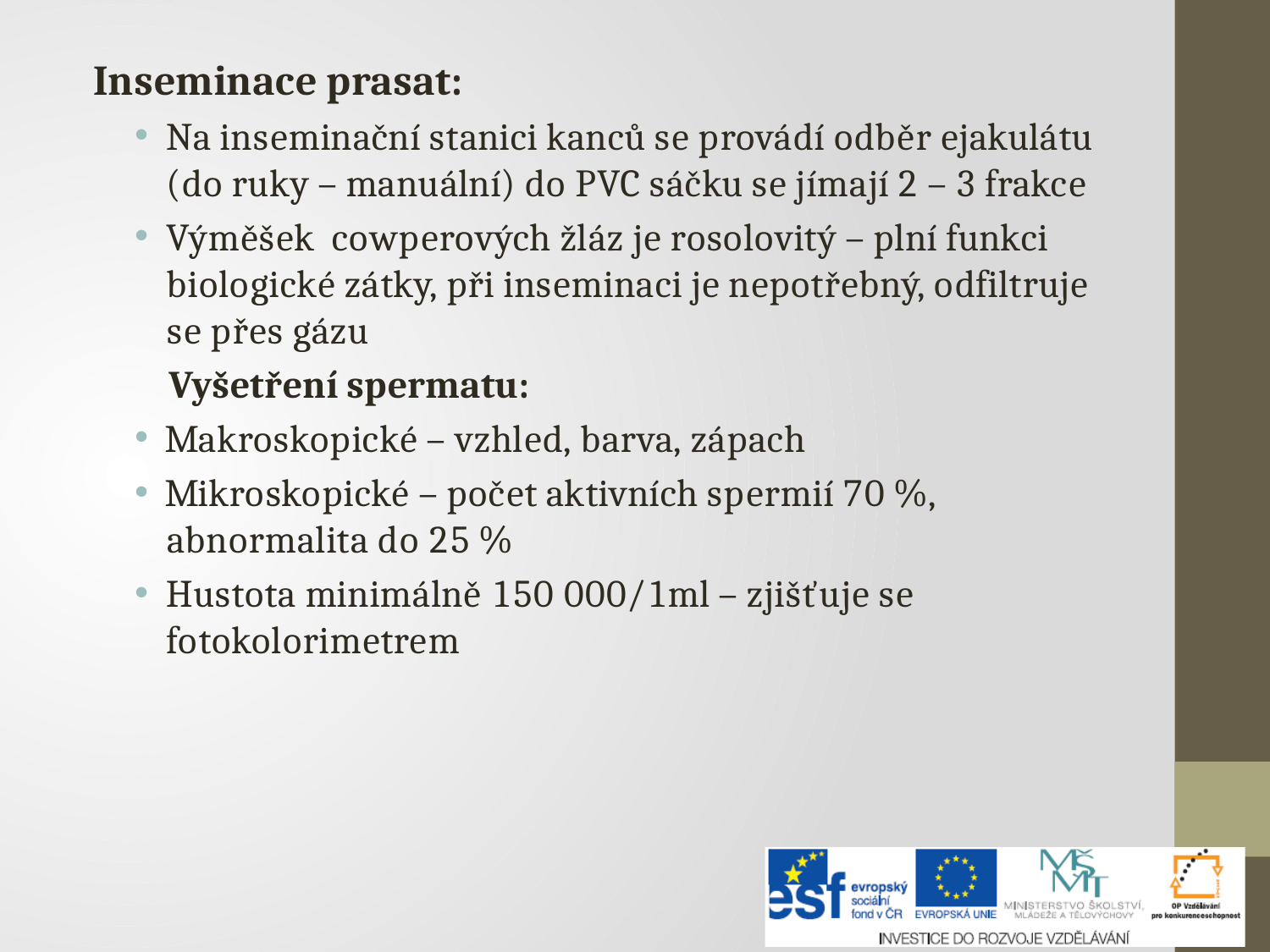

Inseminace prasat:
Na inseminační stanici kanců se provádí odběr ejakulátu (do ruky – manuální) do PVC sáčku se jímají 2 – 3 frakce
Výměšek  cowperových žláz je rosolovitý – plní funkci biologické zátky, při inseminaci je nepotřebný, odfiltruje se přes gázu
    Vyšetření spermatu:
Makroskopické – vzhled, barva, zápach
Mikroskopické – počet aktivních spermií 70 %, abnormalita do 25 %
Hustota minimálně 150 000/1ml – zjišťuje se fotokolorimetrem